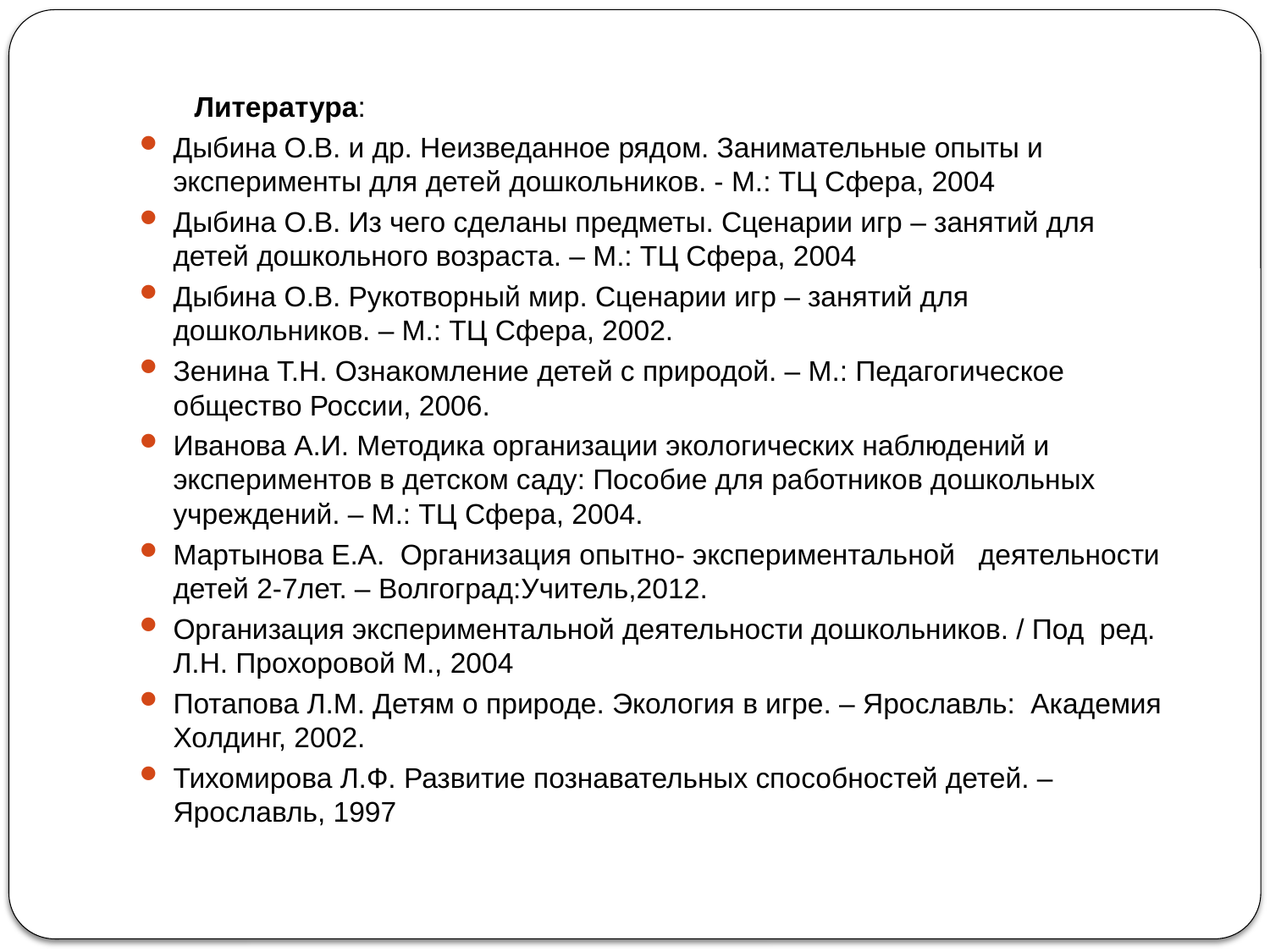

#

       Литература:
Дыбина О.В. и др. Неизведанное рядом. Занимательные опыты и  эксперименты для детей дошкольников. - М.: ТЦ Сфера, 2004
Дыбина О.В. Из чего сделаны предметы. Сценарии игр – занятий для   детей дошкольного возраста. – М.: ТЦ Сфера, 2004
Дыбина О.В. Рукотворный мир. Сценарии игр – занятий для    дошкольников. – М.: ТЦ Сфера, 2002.
Зенина Т.Н. Ознакомление детей с природой. – М.: Педагогическое   общество России, 2006.
Иванова А.И. Методика организации экологических наблюдений и  экспериментов в детском саду: Пособие для работников дошкольных   учреждений. – М.: ТЦ Сфера, 2004.
Мартынова Е.А.  Организация опытно- экспериментальной   деятельности детей 2-7лет. – Волгоград:Учитель,2012.
Организация экспериментальной деятельности дошкольников. / Под  ред. Л.Н. Прохоровой М., 2004
Потапова Л.М. Детям о природе. Экология в игре. – Ярославль:  Академия Холдинг, 2002.
Тихомирова Л.Ф. Развитие познавательных способностей детей. – Ярославль, 1997